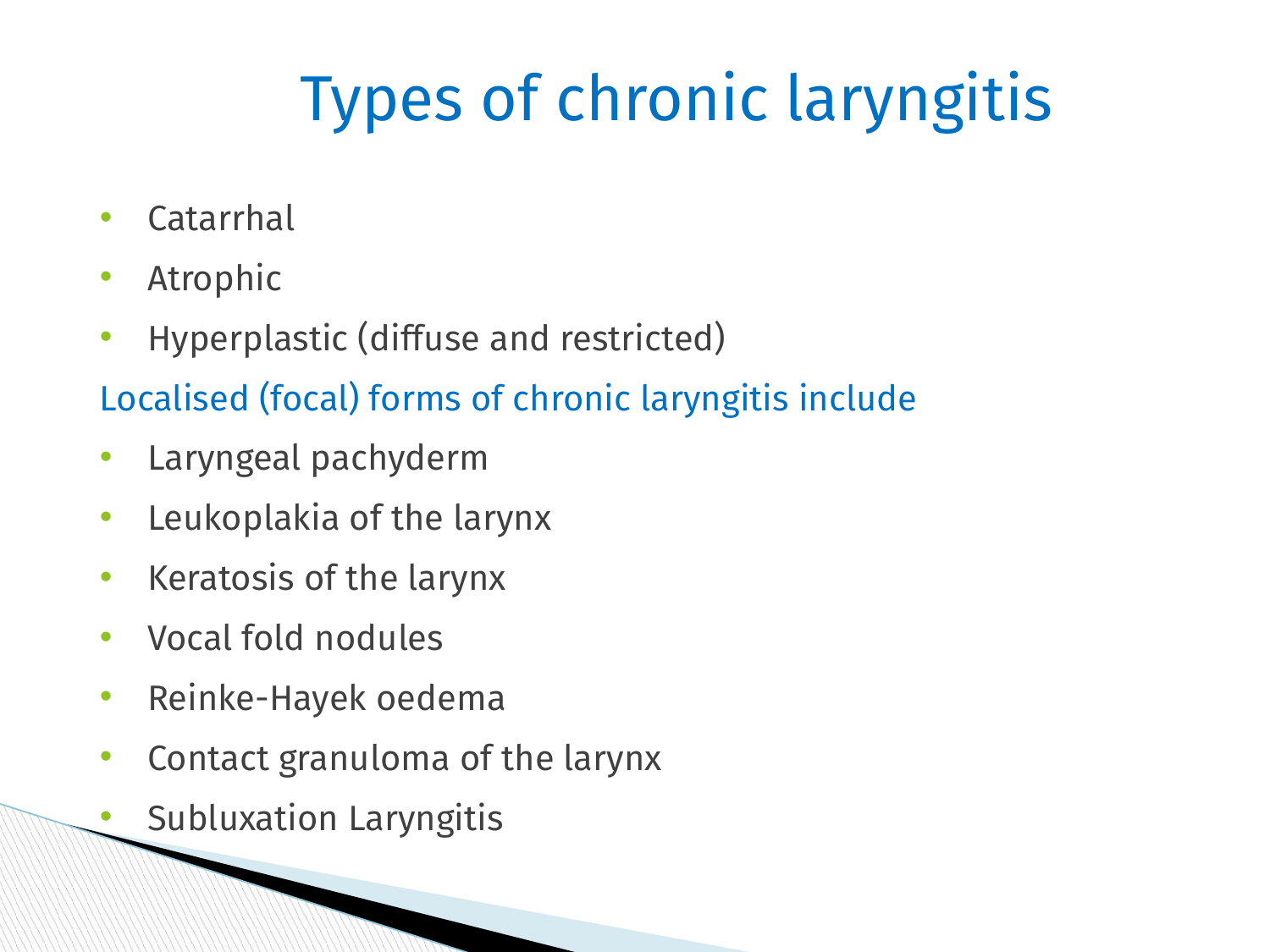

Types of chronic laryngitis
Catarrhal
Atrophic
Hyperplastic (diffuse and restricted)
Localised (focal) forms of chronic laryngitis include
Laryngeal pachyderm
Leukoplakia of the larynx
Keratosis of the larynx
Vocal fold nodules
Reinke-Hayek oedema
Contact granuloma of the larynx
Subluxation Laryngitis